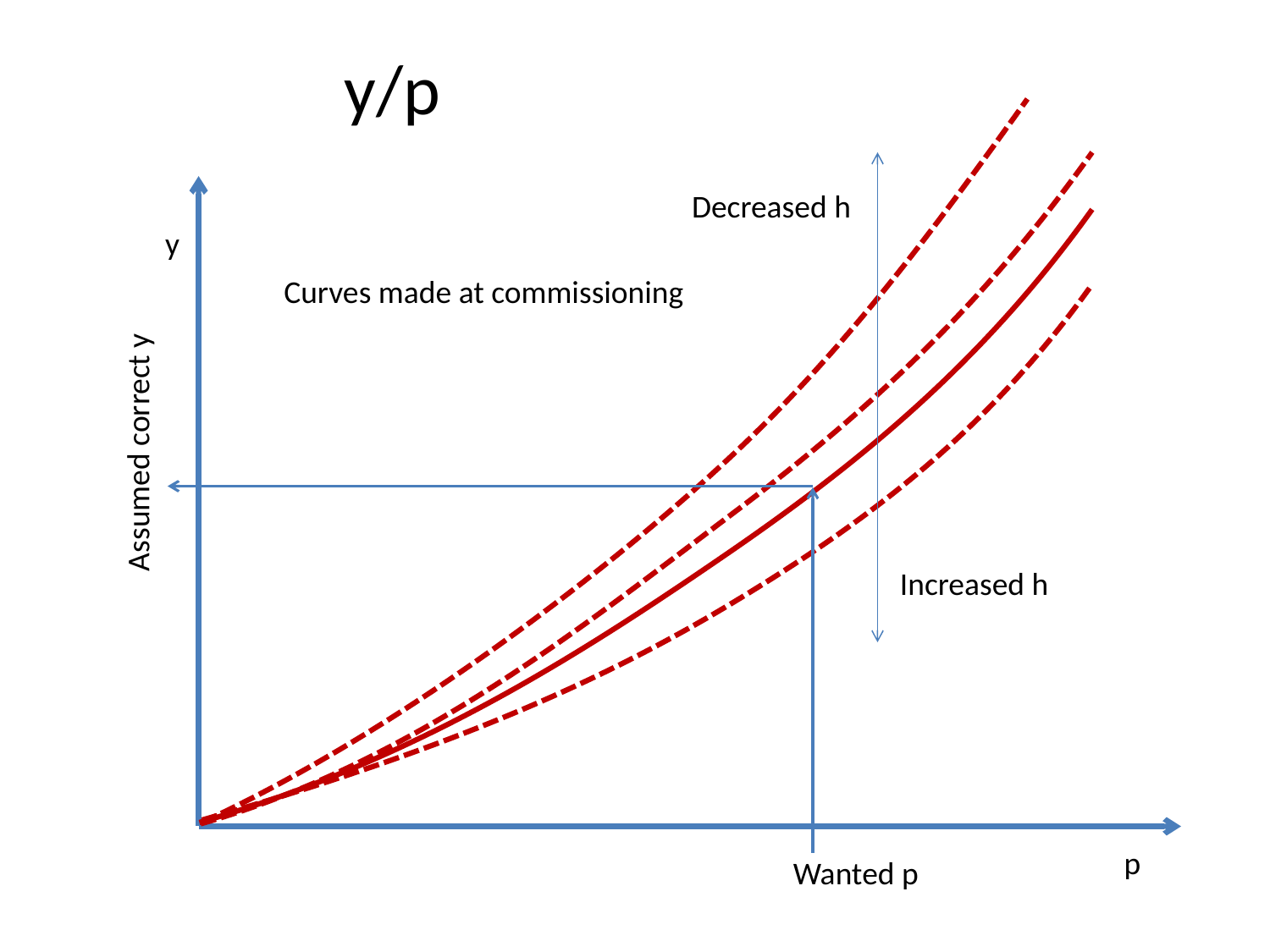

y/p

Decreased h

y
Curves made at commissioning

Assumed correct y
Increased h
p
Wanted p